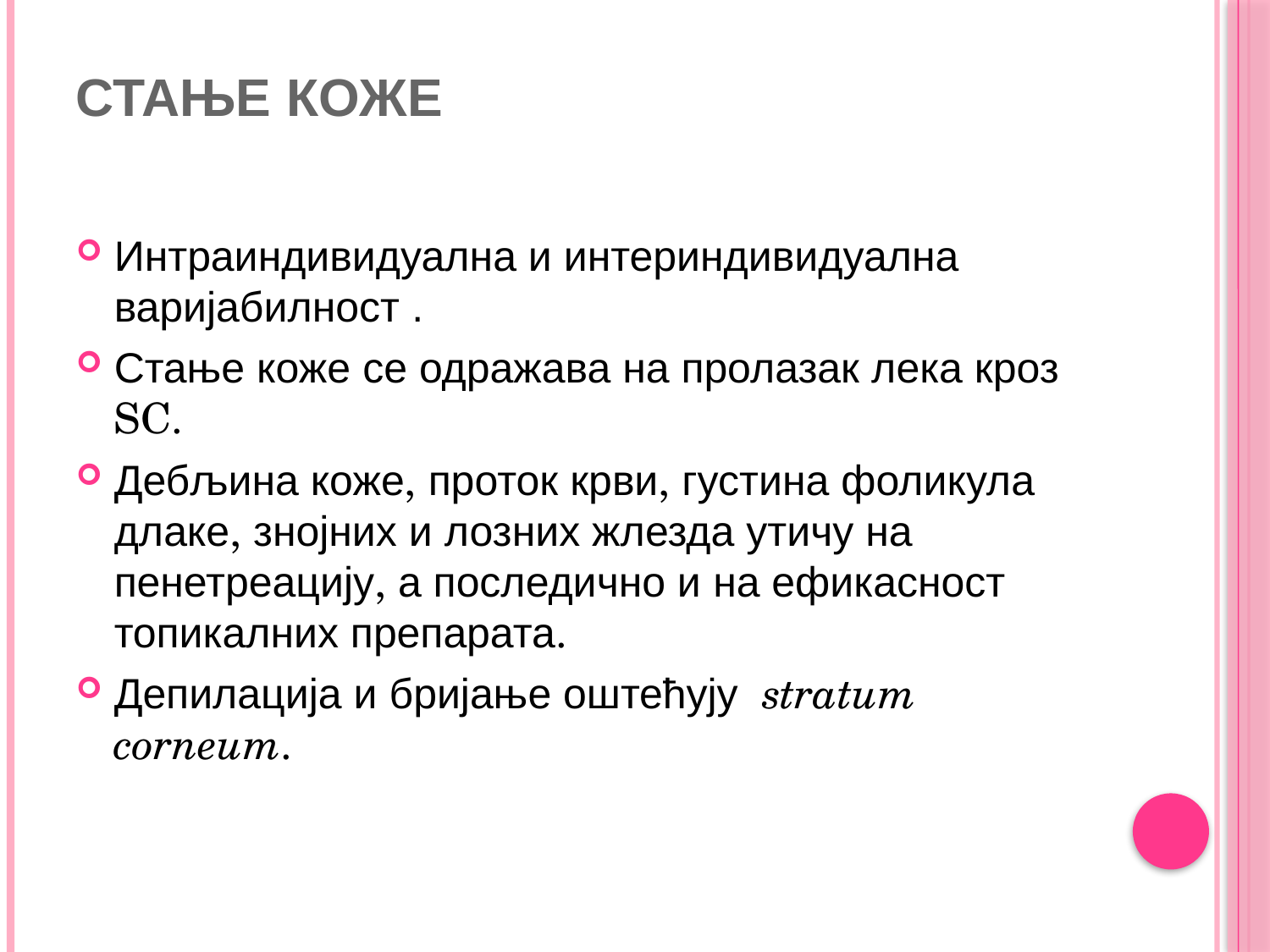

# Стање коже
Интраиндивидуална и интериндивидуална варијабилност .
Стање коже се одражава на пролазак лека кроз SC.
Дебљина коже, проток крви, густина фоликула длаке, знојних и лозних жлезда утичу на пенетреацију, а последично и на ефикасност топикалних препарата.
Депилација и бријање оштећују  stratum corneum.